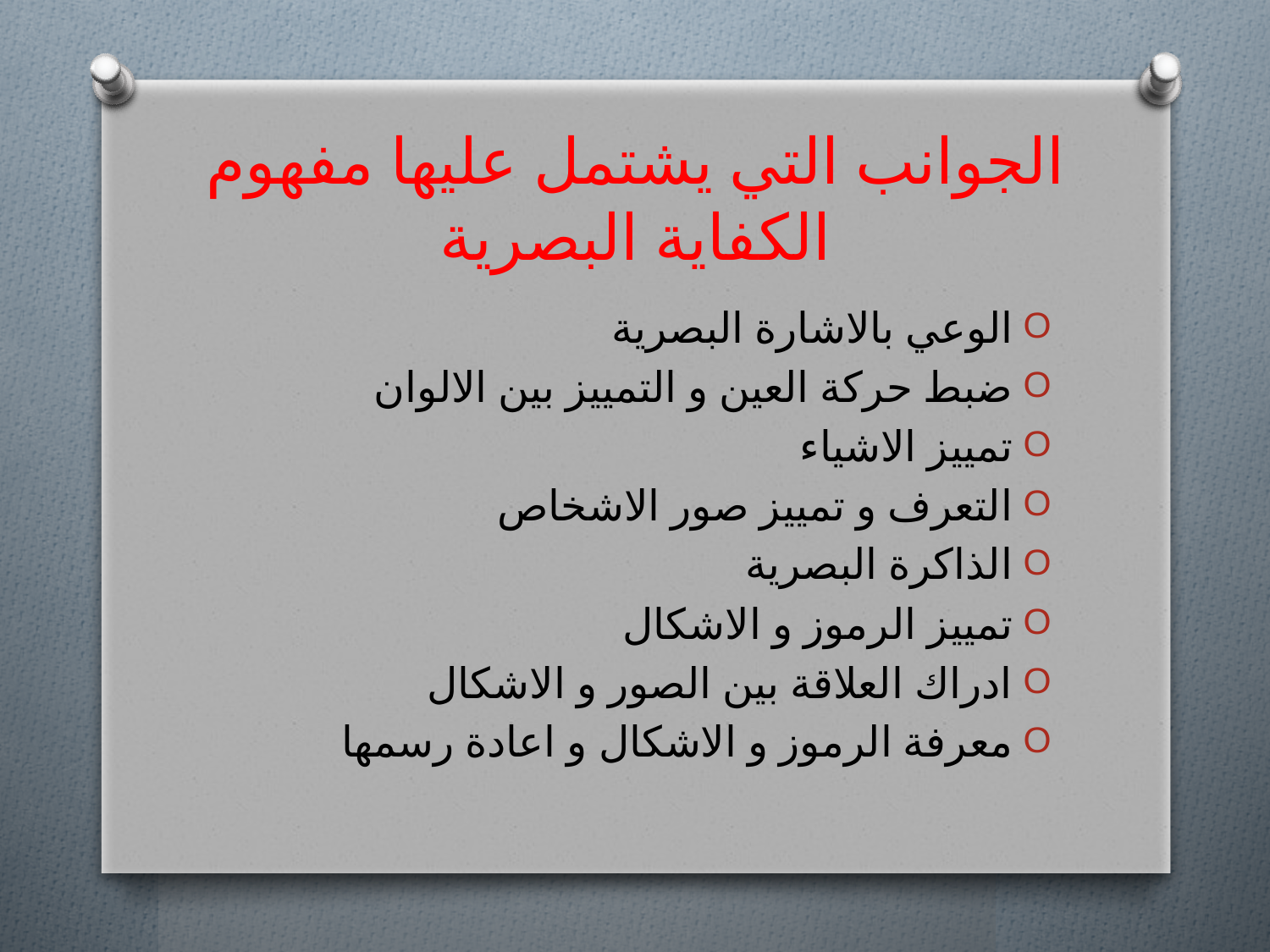

# الجوانب التي يشتمل عليها مفهوم الكفاية البصرية
الوعي بالاشارة البصرية
ضبط حركة العين و التمييز بين الالوان
تمييز الاشياء
التعرف و تمييز صور الاشخاص
الذاكرة البصرية
تمييز الرموز و الاشكال
ادراك العلاقة بين الصور و الاشكال
معرفة الرموز و الاشكال و اعادة رسمها